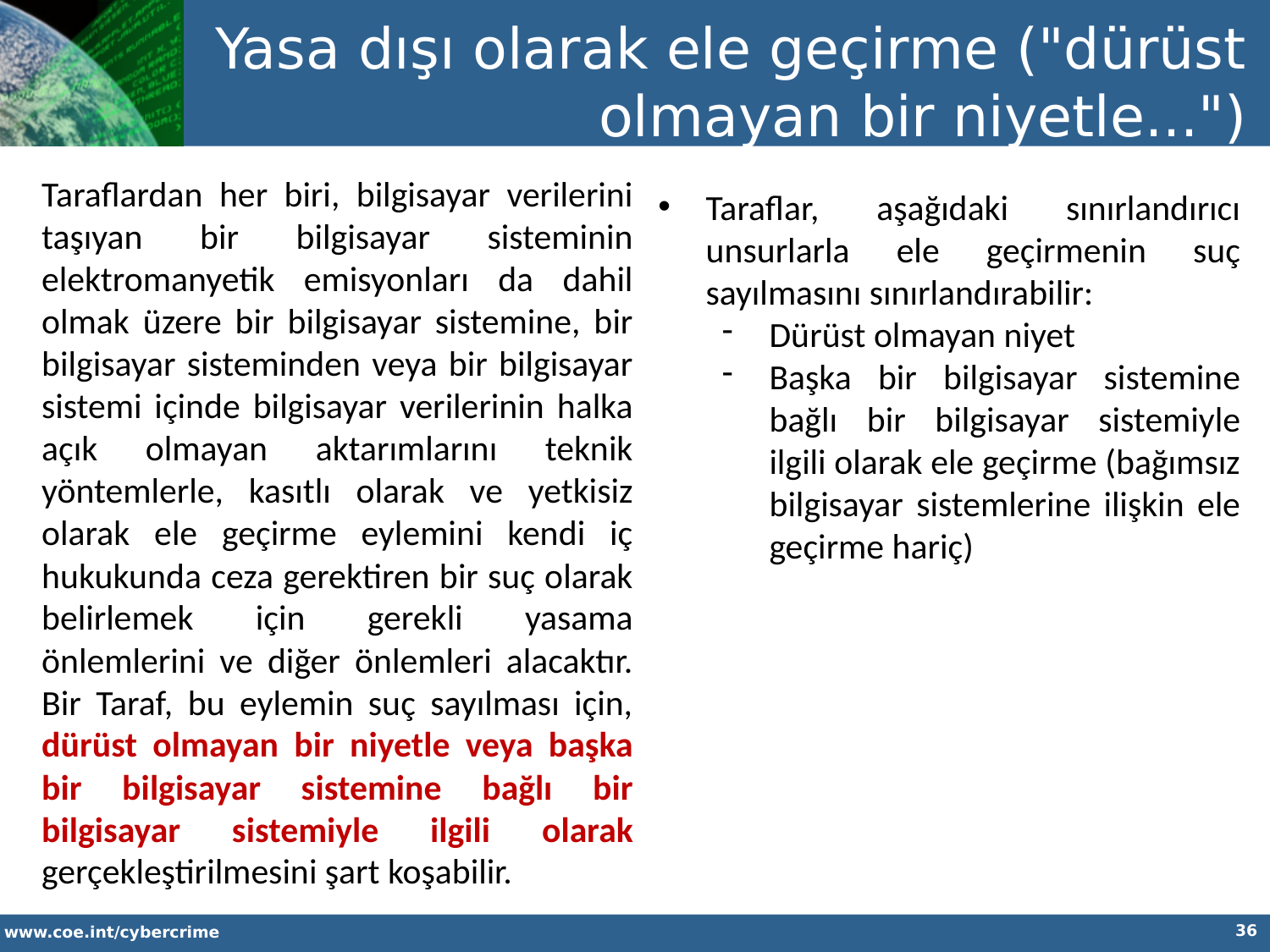

Yasa dışı olarak ele geçirme ("dürüst olmayan bir niyetle...")
Taraflardan her biri, bilgisayar verilerini taşıyan bir bilgisayar sisteminin elektromanyetik emisyonları da dahil olmak üzere bir bilgisayar sistemine, bir bilgisayar sisteminden veya bir bilgisayar sistemi içinde bilgisayar verilerinin halka açık olmayan aktarımlarını teknik yöntemlerle, kasıtlı olarak ve yetkisiz olarak ele geçirme eylemini kendi iç hukukunda ceza gerektiren bir suç olarak belirlemek için gerekli yasama önlemlerini ve diğer önlemleri alacaktır. Bir Taraf, bu eylemin suç sayılması için, dürüst olmayan bir niyetle veya başka bir bilgisayar sistemine bağlı bir bilgisayar sistemiyle ilgili olarak gerçekleştirilmesini şart koşabilir.
Taraflar, aşağıdaki sınırlandırıcı unsurlarla ele geçirmenin suç sayılmasını sınırlandırabilir:
Dürüst olmayan niyet
Başka bir bilgisayar sistemine bağlı bir bilgisayar sistemiyle ilgili olarak ele geçirme (bağımsız bilgisayar sistemlerine ilişkin ele geçirme hariç)